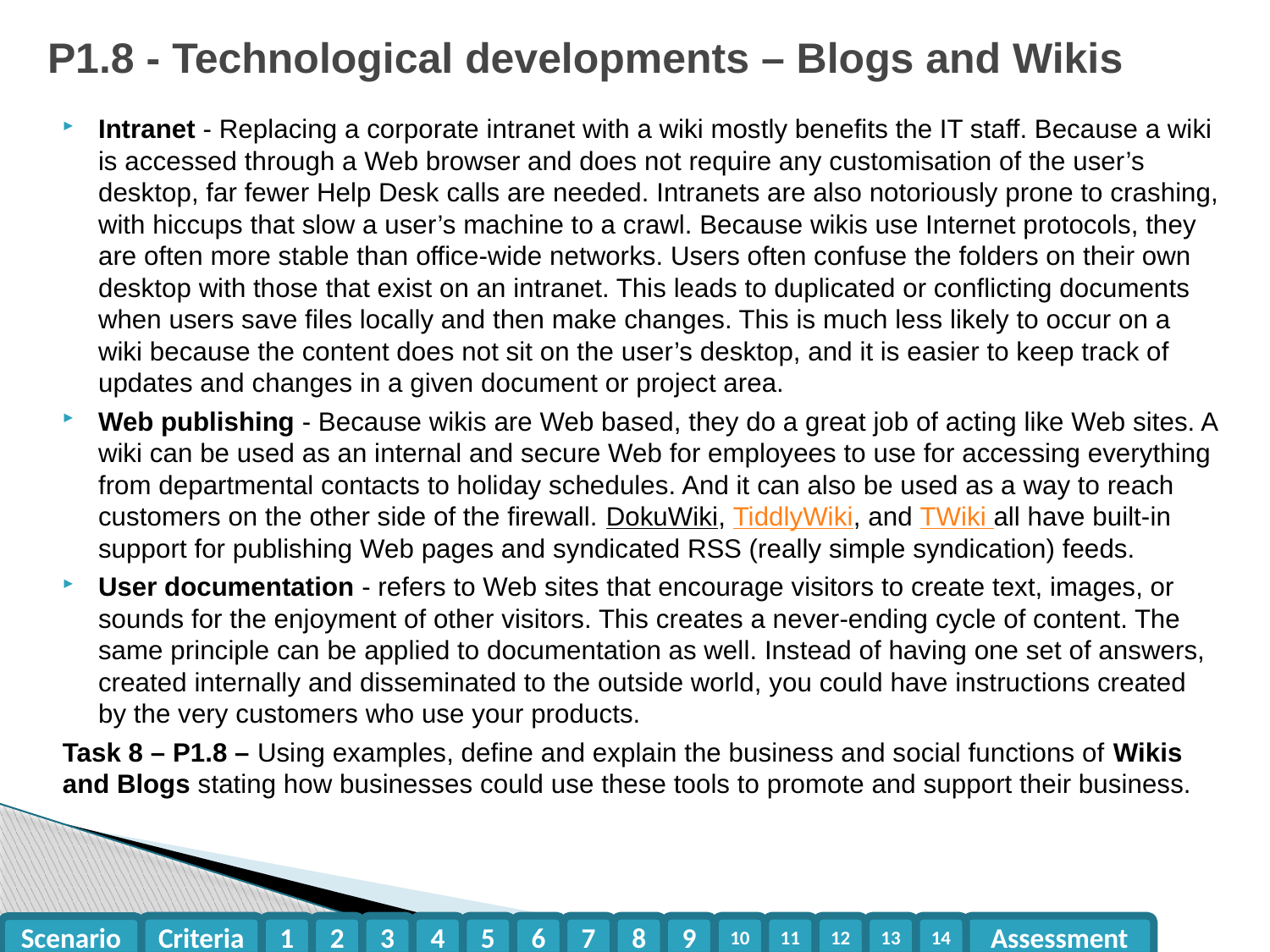

# P1.8 - Technological developments – Blogs and Wikis
Intranet - Replacing a corporate intranet with a wiki mostly benefits the IT staff. Because a wiki is accessed through a Web browser and does not require any customisation of the user’s desktop, far fewer Help Desk calls are needed. Intranets are also notoriously prone to crashing, with hiccups that slow a user’s machine to a crawl. Because wikis use Internet protocols, they are often more stable than office-wide networks. Users often confuse the folders on their own desktop with those that exist on an intranet. This leads to duplicated or conflicting documents when users save files locally and then make changes. This is much less likely to occur on a wiki because the content does not sit on the user’s desktop, and it is easier to keep track of updates and changes in a given document or project area.
Web publishing - Because wikis are Web based, they do a great job of acting like Web sites. A wiki can be used as an internal and secure Web for employees to use for accessing everything from departmental contacts to holiday schedules. And it can also be used as a way to reach customers on the other side of the firewall. DokuWiki, TiddlyWiki, and TWiki all have built-in support for publishing Web pages and syndicated RSS (really simple syndication) feeds.
User documentation - refers to Web sites that encourage visitors to create text, images, or sounds for the enjoyment of other visitors. This creates a never-ending cycle of content. The same principle can be applied to documentation as well. Instead of having one set of answers, created internally and disseminated to the outside world, you could have instructions created by the very customers who use your products.
Task 8 – P1.8 – Using examples, define and explain the business and social functions of Wikis and Blogs stating how businesses could use these tools to promote and support their business.